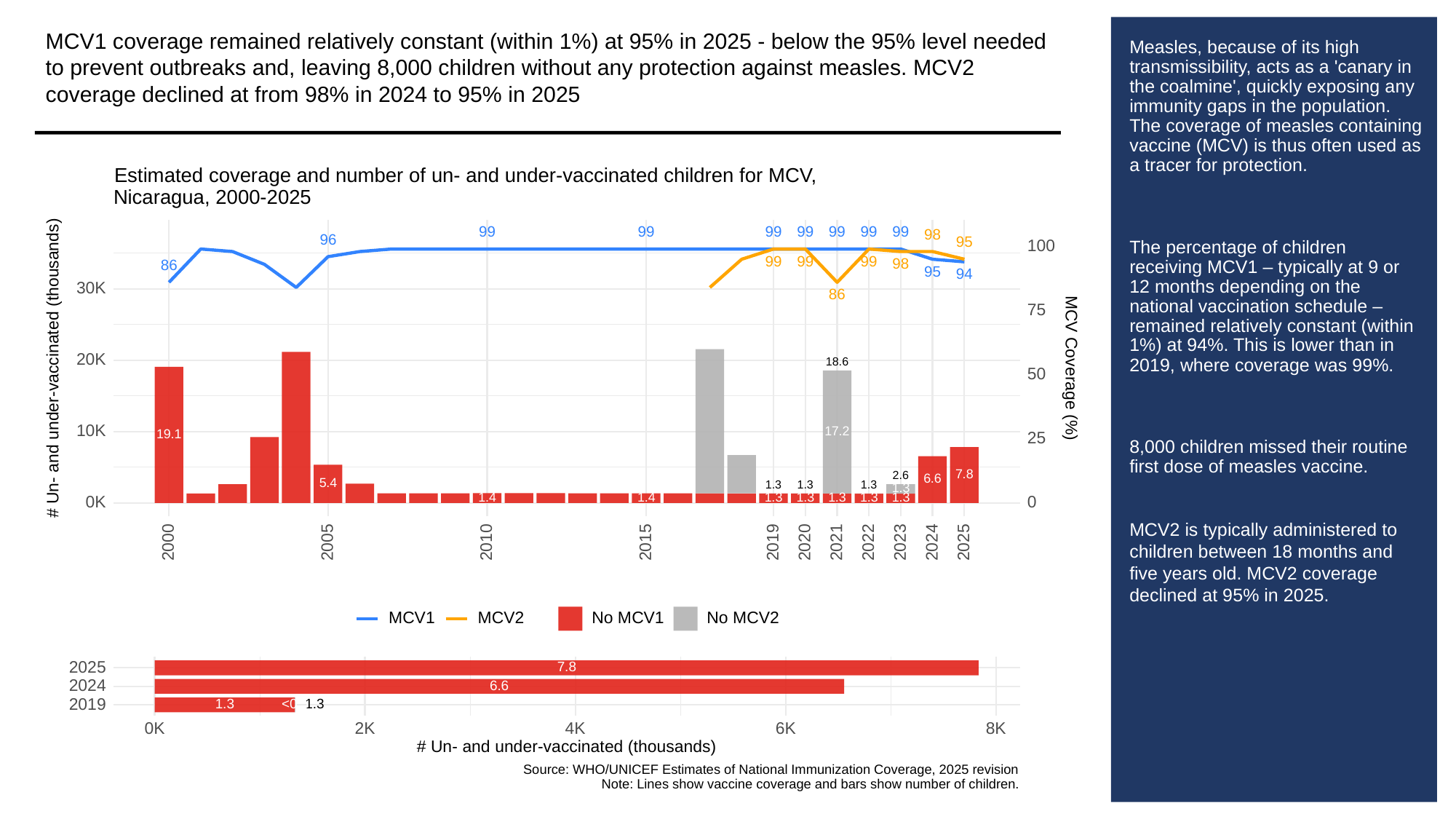

MCV1 coverage remained relatively constant (within 1%) at 95% in 2025 - below the 95% level needed to prevent outbreaks and, leaving 8,000 children without any protection against measles. MCV2 coverage declined at from 98% in 2024 to 95% in 2025
# Measles, because of its high transmissibility, acts as a 'canary in the coalmine', quickly exposing any immunity gaps in the population. The coverage of measles containing vaccine (MCV) is thus often used as a tracer for protection.

The percentage of children receiving MCV1 – typically at 9 or 12 months depending on the national vaccination schedule – remained relatively constant (within 1%) at 94%. This is lower than in 2019, where coverage was 99%.

8,000 children missed their routine first dose of measles vaccine.

MCV2 is typically administered to children between 18 months and five years old. MCV2 coverage declined at 95% in 2025.

Estimated coverage and number of un- and under-vaccinated children for MCV,
Nicaragua, 2000-2025

99
99
99
99
99
99
99
98
96
95
100

99
99
99
98
86
95
94
30K

86
75

20K
18.6

# Un- and under-vaccinated (thousands)
MCV Coverage (%)

50

10K
17.2
19.1

25

7.8
2.6
6.6
5.4
1.3
1.3
1.3

1.3

1.3
1.3
1.4

1.3
1.4
1.3

1.3

0K
0

2023
2000
2005
2010
2015
2019
2020
2021
2022
2024
2025

MCV1
MCV2
No MCV1
No MCV2

2025
7.8

2024
6.6

2019
1.3
1.3
<0.5

0K
6K
8K
2K
4K
# Un- and under-vaccinated (thousands)
Source: WHO/UNICEF Estimates of National Immunization Coverage, 2025 revision
Note: Lines show vaccine coverage and bars show number of children.